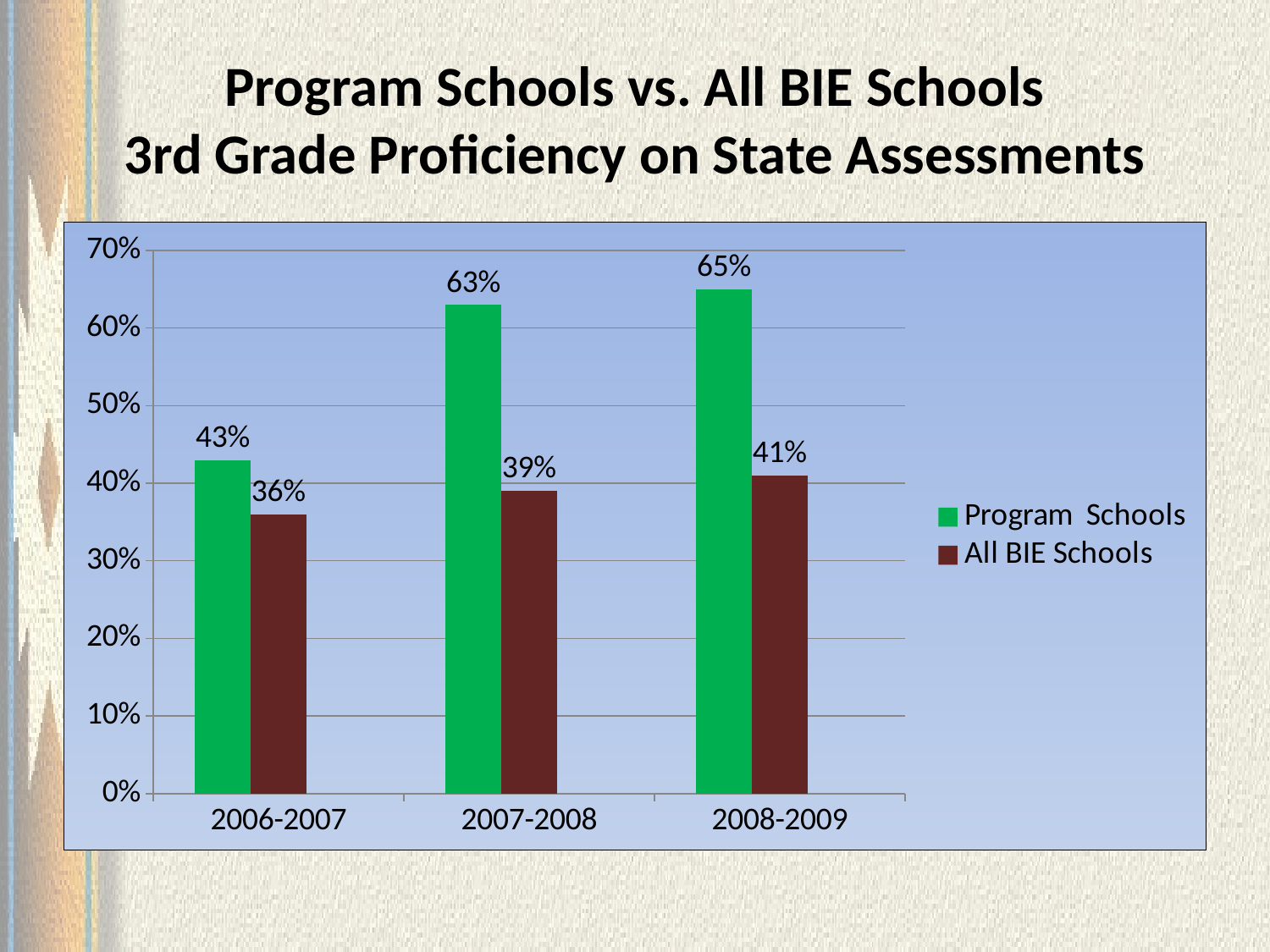

# Program Schools vs. All BIE Schools 3rd Grade Proficiency on State Assessments

### Chart

| Category | Program  Schools | All BIE Schools | Column1 |
|---|---|---|---|
| 2006-2007 | 0.43000000000000027 | 0.36000000000000026 | None |
| 2007-2008 | 0.6300000000000006 | 0.39000000000000035 | None |
| 2008-2009 | 0.6500000000000008 | 0.41000000000000025 | None |